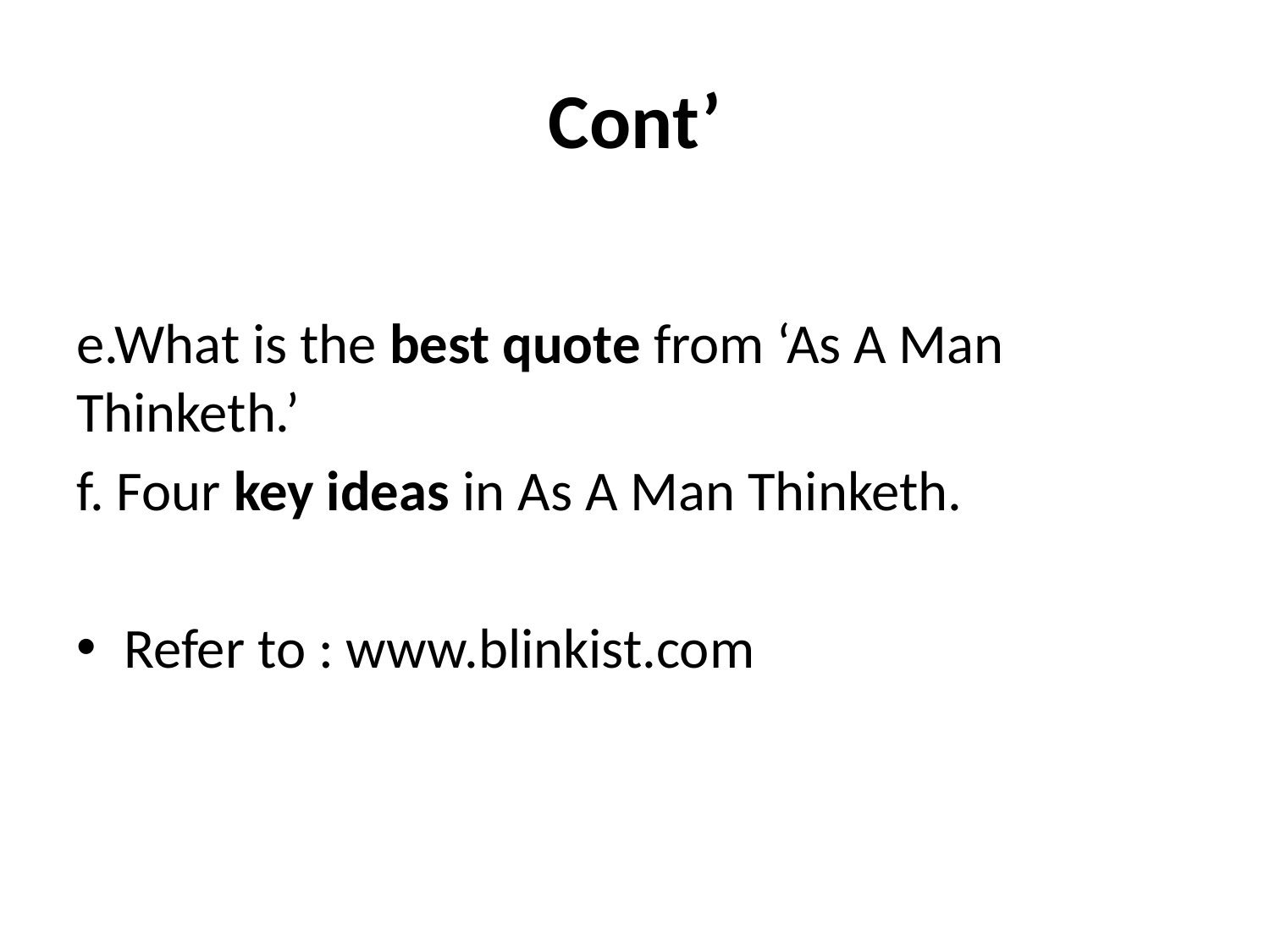

# Cont’

e.What is the best quote from ‘As A Man Thinketh.’
f. Four key ideas in As A Man Thinketh.

Refer to : www.blinkist.com